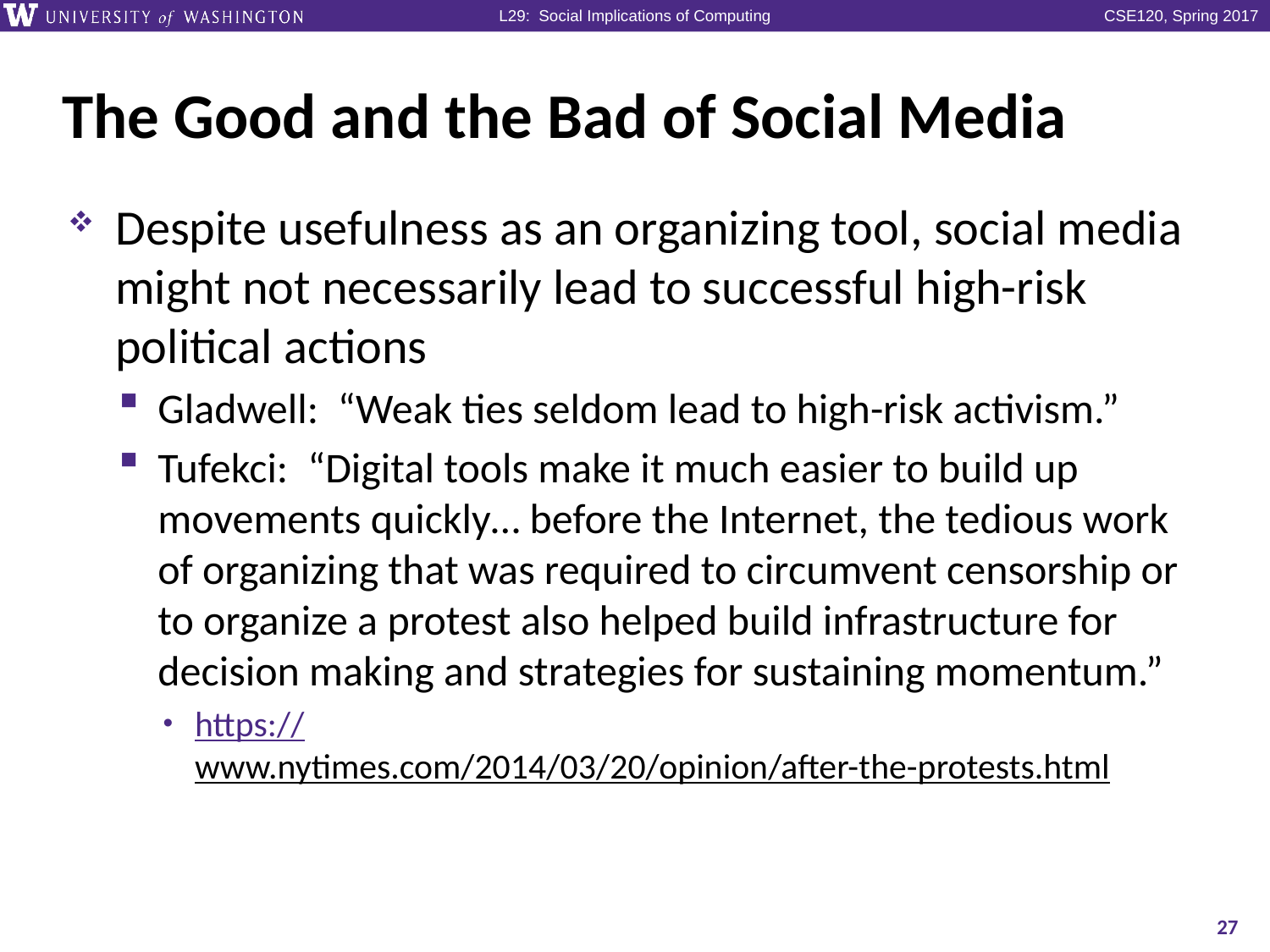

# The Good and the Bad of Social Media
Despite usefulness as an organizing tool, social media might not necessarily lead to successful high-risk political actions
Gladwell:  “Weak ties seldom lead to high-risk activism.”
Tufekci:  “Digital tools make it much easier to build up movements quickly… before the Internet, the tedious work of organizing that was required to circumvent censorship or to organize a protest also helped build infrastructure for decision making and strategies for sustaining momentum.”
https://www.nytimes.com/2014/03/20/opinion/after-the-protests.html
27